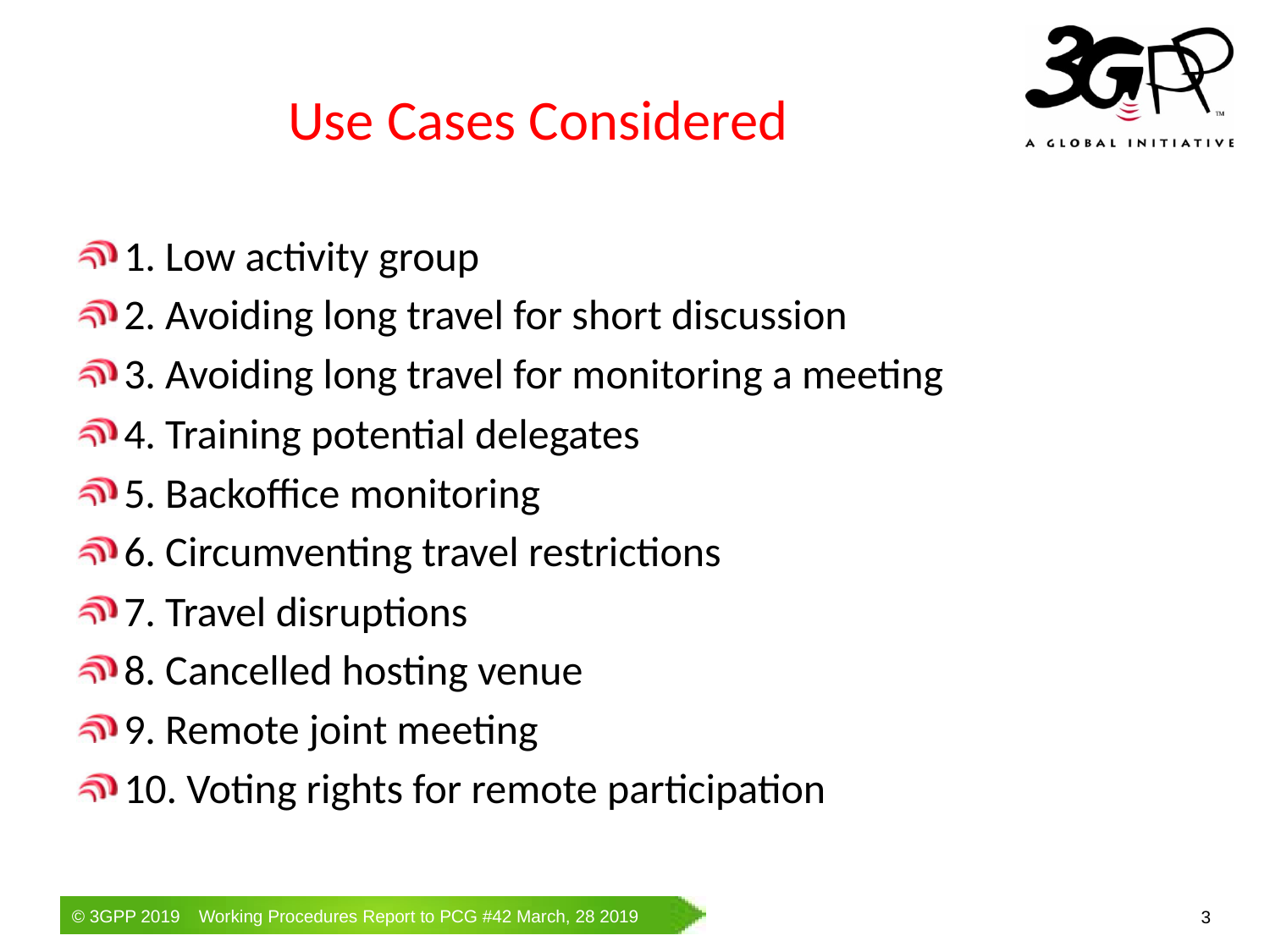

# Use Cases Considered
1. Low activity group
2. Avoiding long travel for short discussion
3. Avoiding long travel for monitoring a meeting
4. Training potential delegates
5. Backoffice monitoring
6. Circumventing travel restrictions
7. Travel disruptions
8. Cancelled hosting venue
9. Remote joint meeting
10. Voting rights for remote participation

3